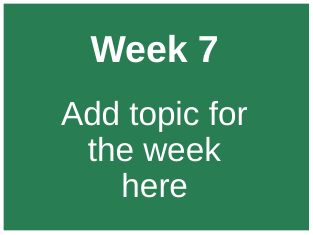

Week 7
Add topic for the week
here